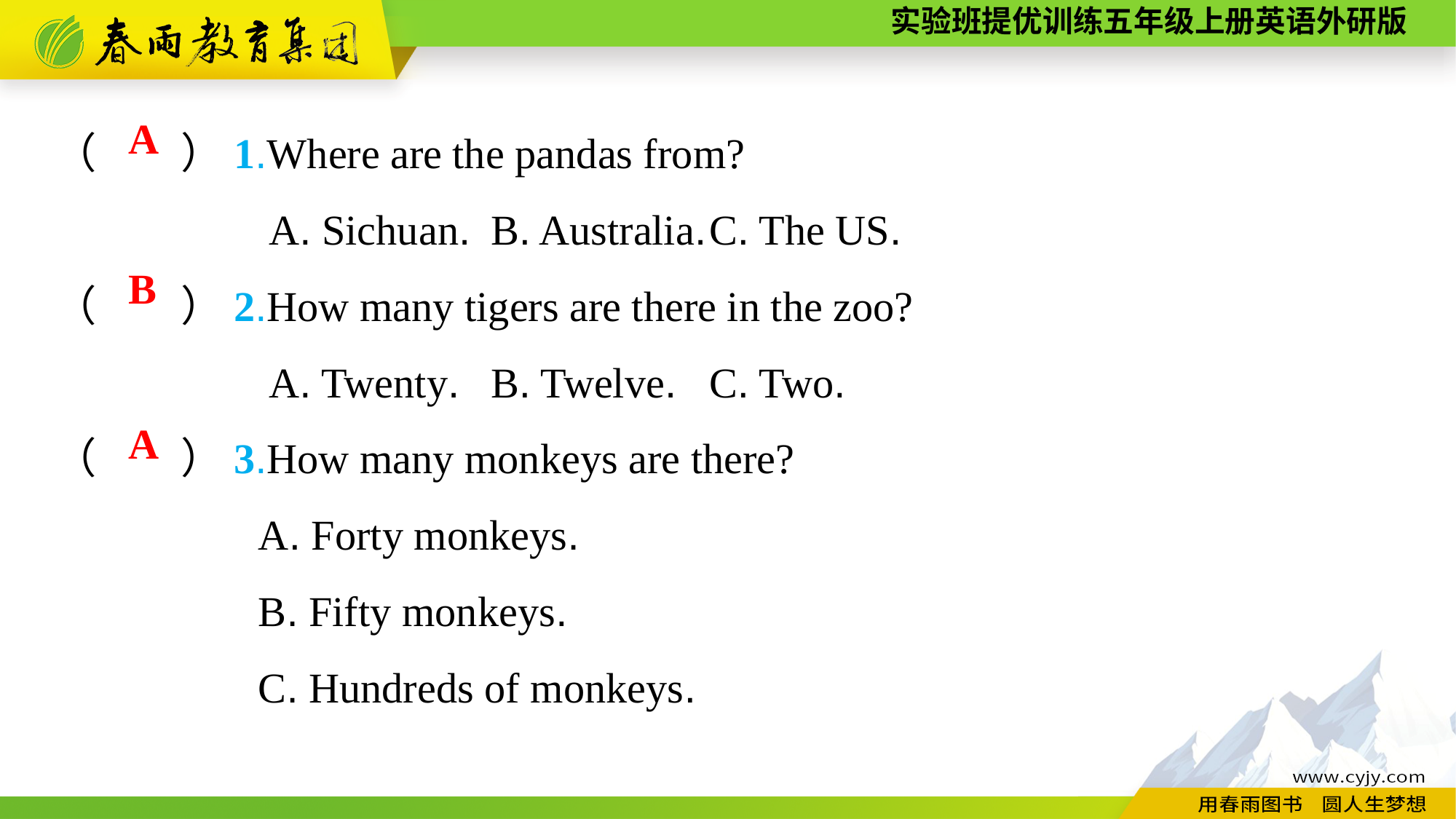

（　　）1.Where are the pandas from?
A. Sichuan.	B. Australia.	C. The US.
（　　）2.How many tigers are there in the zoo?
A. Twenty.	B. Twelve.	C. Two.
A
B
（　　）3.How many monkeys are there?
A. Forty monkeys.
B. Fifty monkeys.
C. Hundreds of monkeys.
A